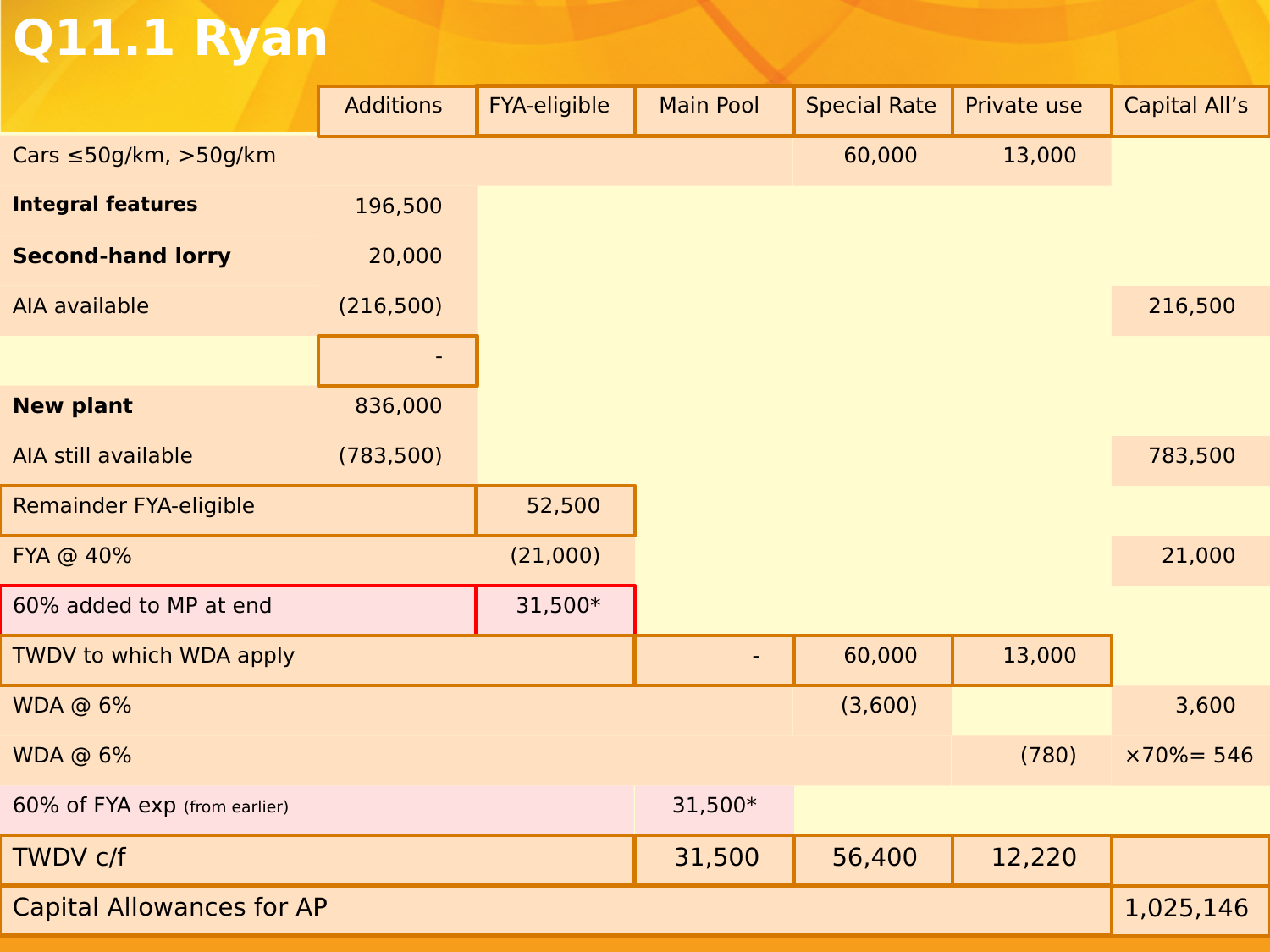

# Q11.1 Ryan
	FYA-eligible
	Main Pool
	Special Rate
Private use
	Additions
	Capital All’s
Cars ≤50g/km, >50g/km
	60,000
	13,000
Integral features
	196,500
Second-hand lorry

	20,000
AIA available
	(216,500)
	216,500
	-
New plant
	836,000
AIA still available
	(783,500)
	783,500
Remainder FYA-eligible
	52,500
FYA @ 40%
	(21,000)
	21,000
60% added to MP at end
	31,500*
TWDV to which WDA apply
	-
	60,000
	13,000
WDA @ 6%
	(3,600)
	3,600
WDA @ 6%
	(780)
×70%= 546
60% of FYA exp (from earlier)
31,500*
TWDV c/f
	31,500
	56,400
	12,220

Capital Allowances for AP
	1,025,146